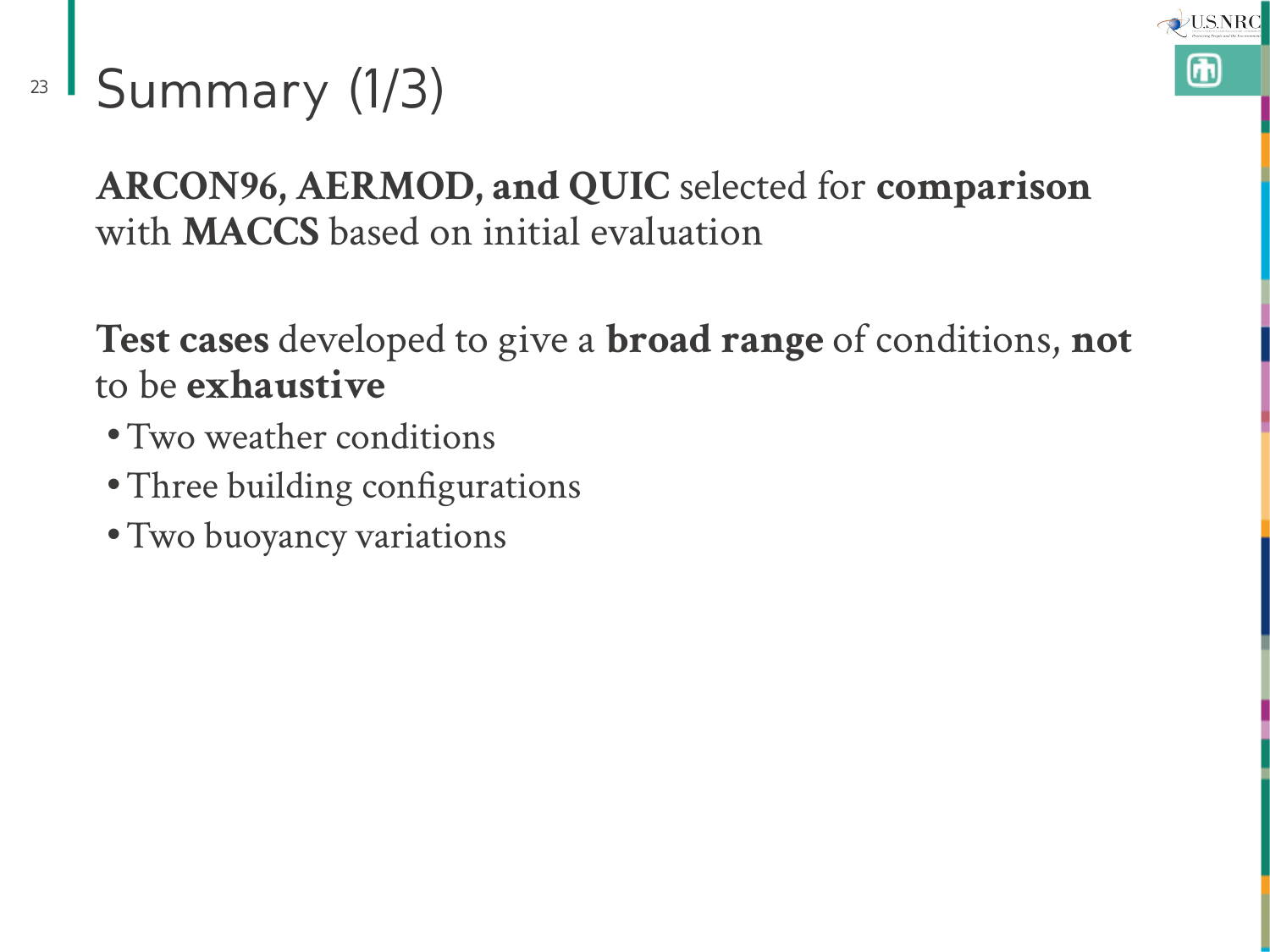

# Summary (1/3)
23
ARCON96, AERMOD, and QUIC selected for comparison with MACCS based on initial evaluation

Test cases developed to give a broad range of conditions, not to be exhaustive
Two weather conditions
Three building configurations
Two buoyancy variations